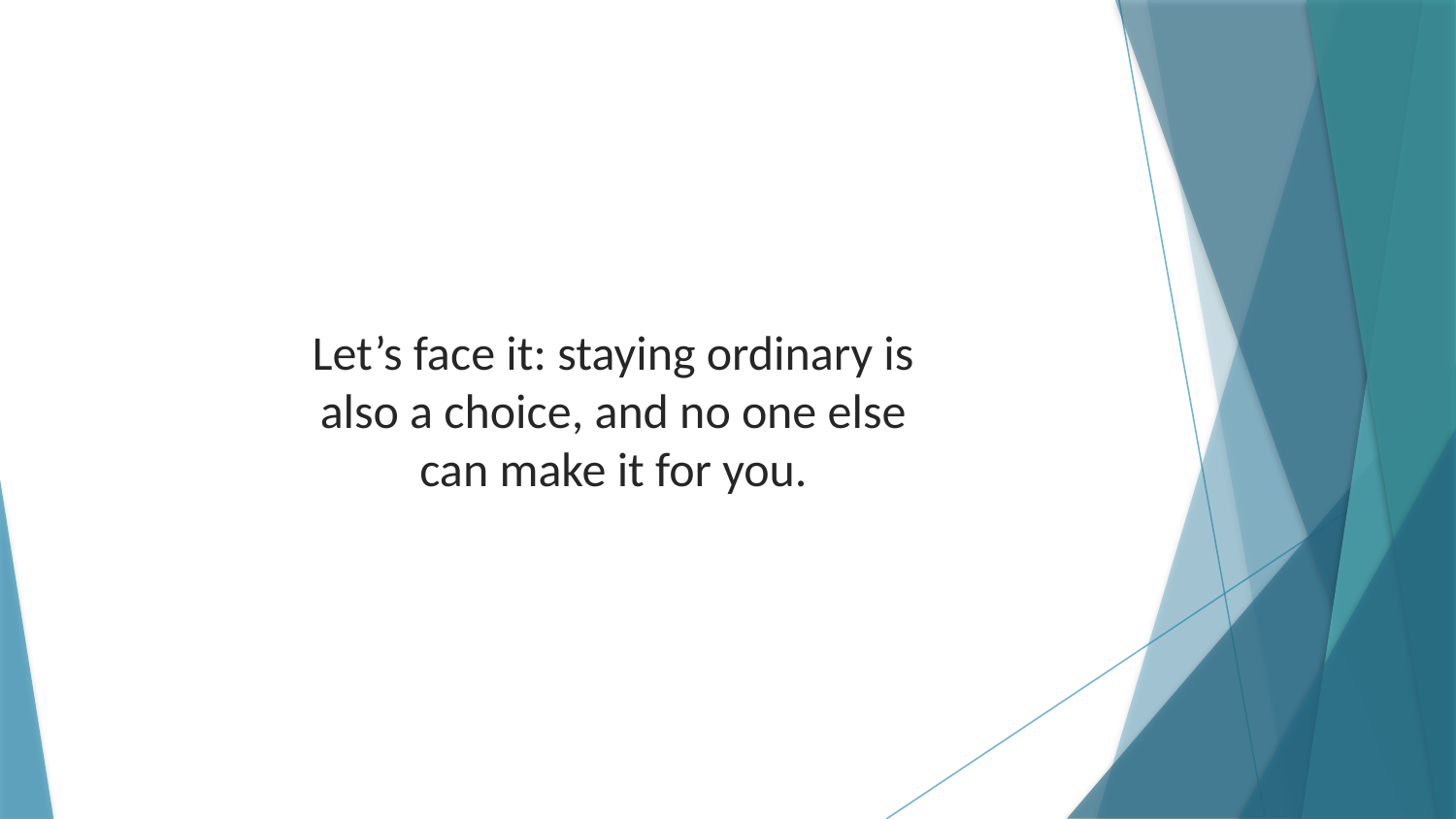

Let’s face it: staying ordinary is also a choice, and no one else can make it for you.